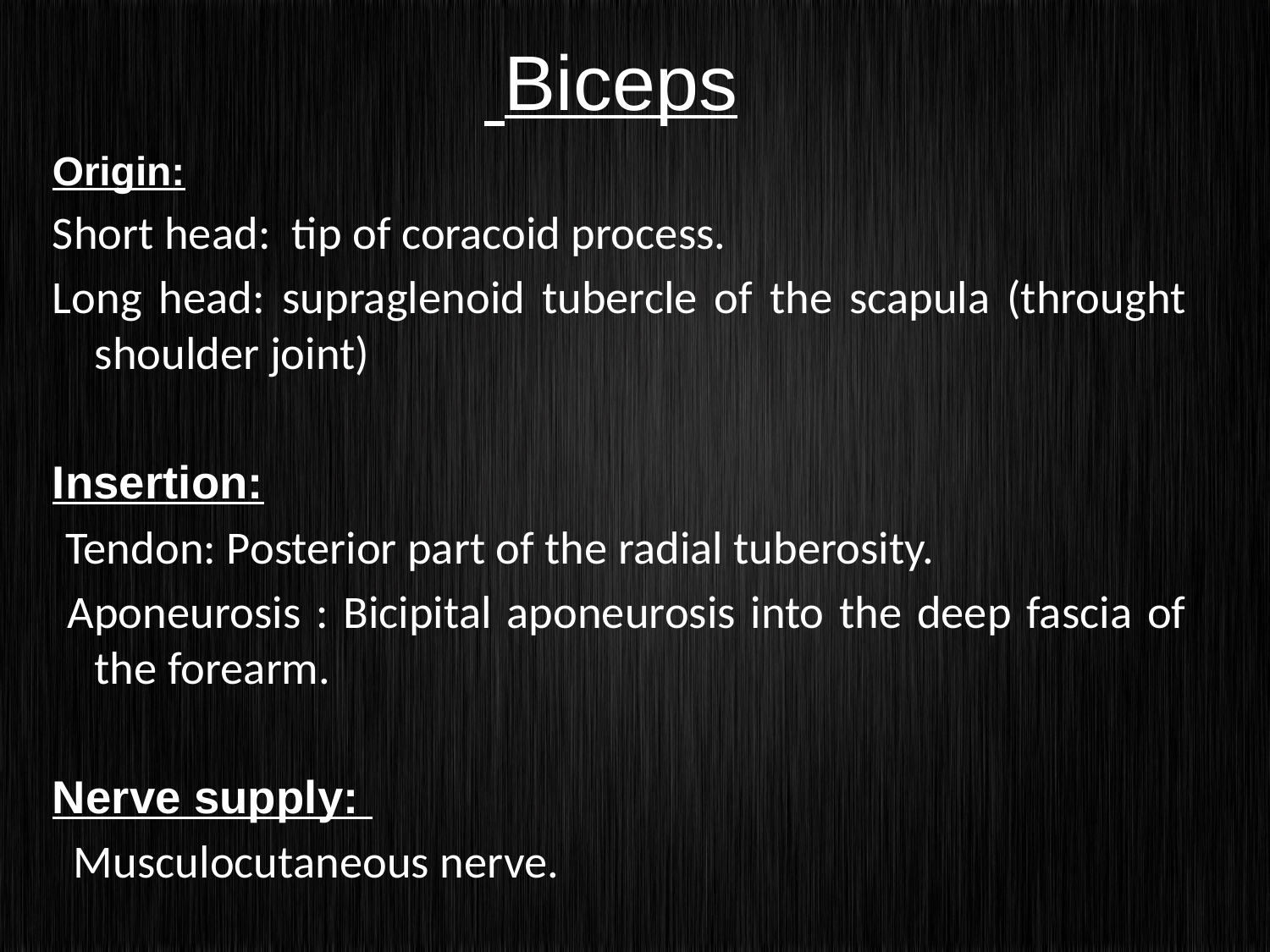

# Biceps
Origin:
Short head:  tip of coracoid process.
Long head: supraglenoid tubercle of the scapula (throught shoulder joint)

Insertion:
 Tendon: Posterior part of the radial tuberosity.
 Aponeurosis : Bicipital aponeurosis into the deep fascia of the forearm.

Nerve supply:
  Musculocutaneous nerve.